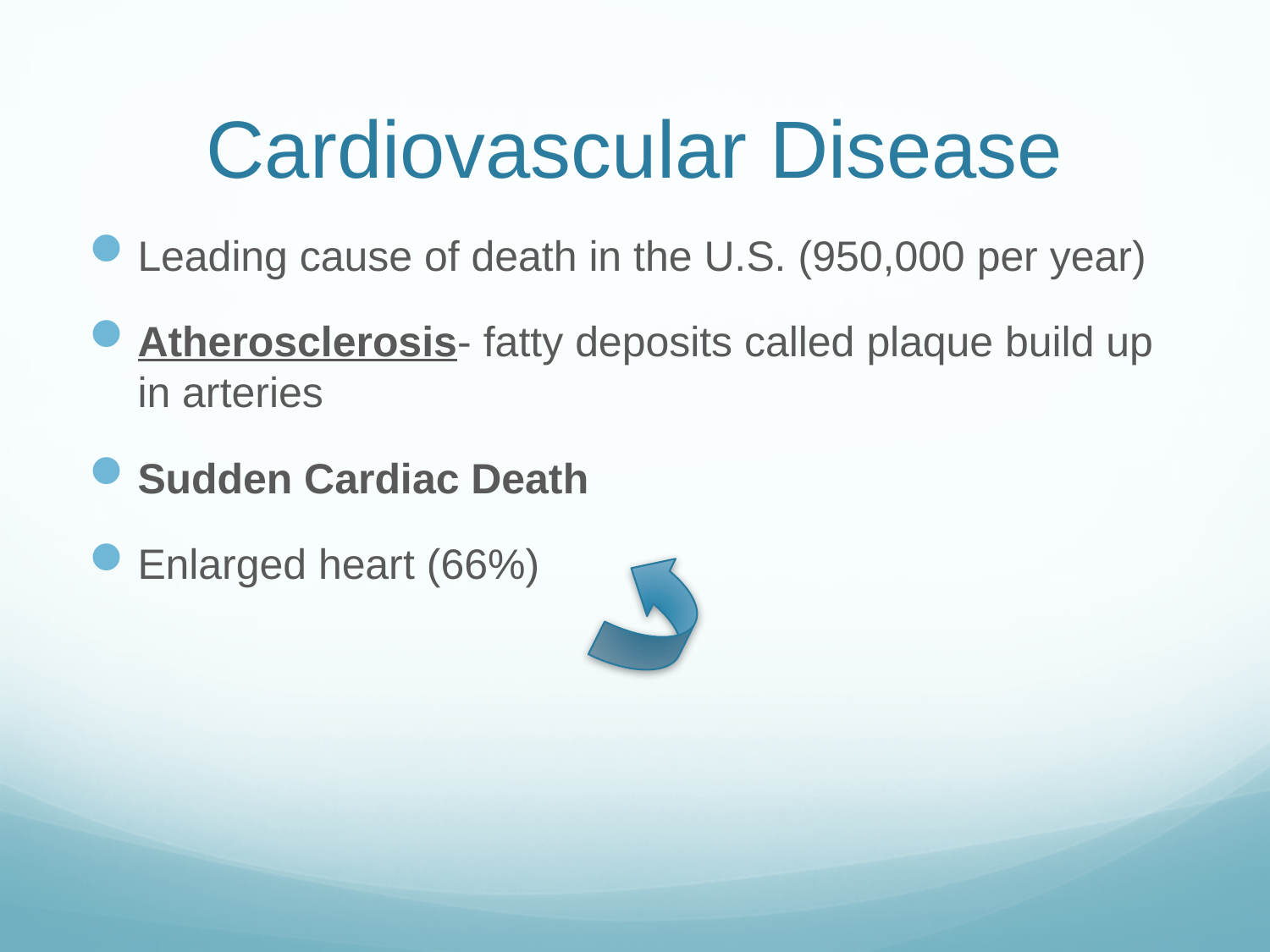

# Cardiovascular Disease
Leading cause of death in the U.S. (950,000 per year)
Atherosclerosis- fatty deposits called plaque build up in arteries
Sudden Cardiac Death
Enlarged heart (66%)